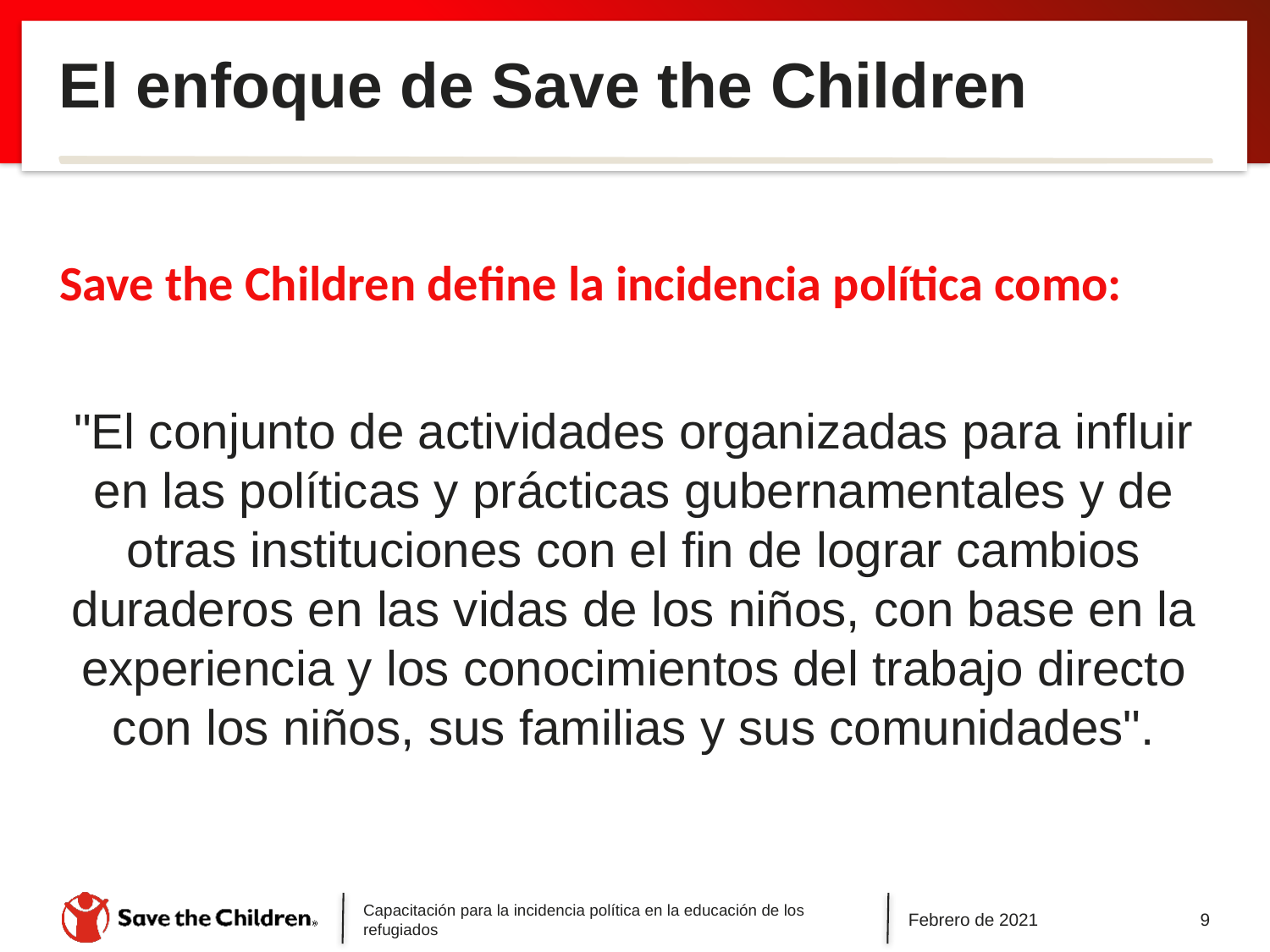

# El enfoque de Save the Children
Save the Children define la incidencia política como:

"El conjunto de actividades organizadas para influir en las políticas y prácticas gubernamentales y de otras instituciones con el fin de lograr cambios duraderos en las vidas de los niños, con base en la experiencia y los conocimientos del trabajo directo con los niños, sus familias y sus comunidades".

Capacitación para la incidencia política en la educación de los refugiados
Febrero de 2021
9